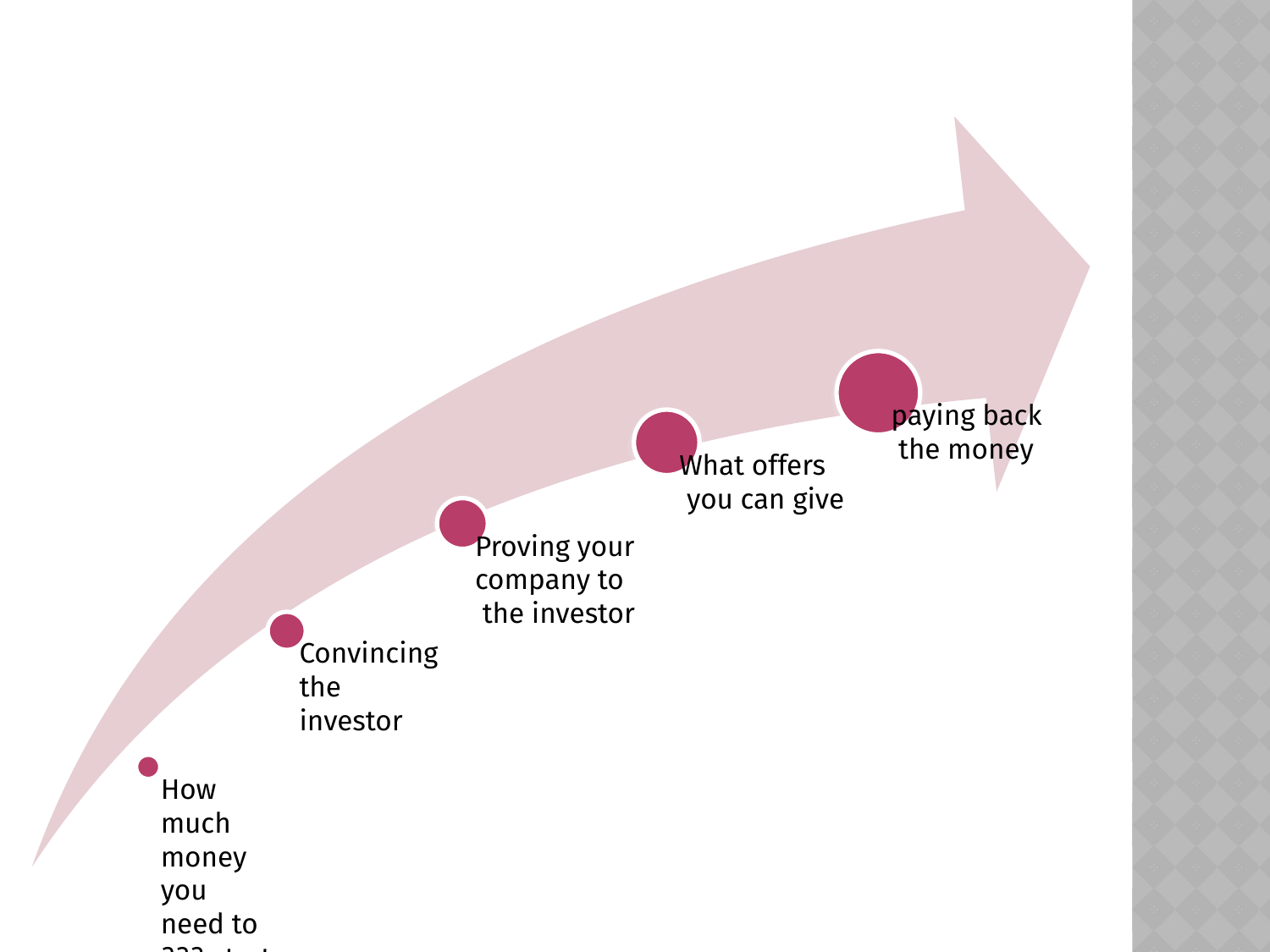

Convincing the investor
paying back the money
Proving your company to the investor
What offers you can give